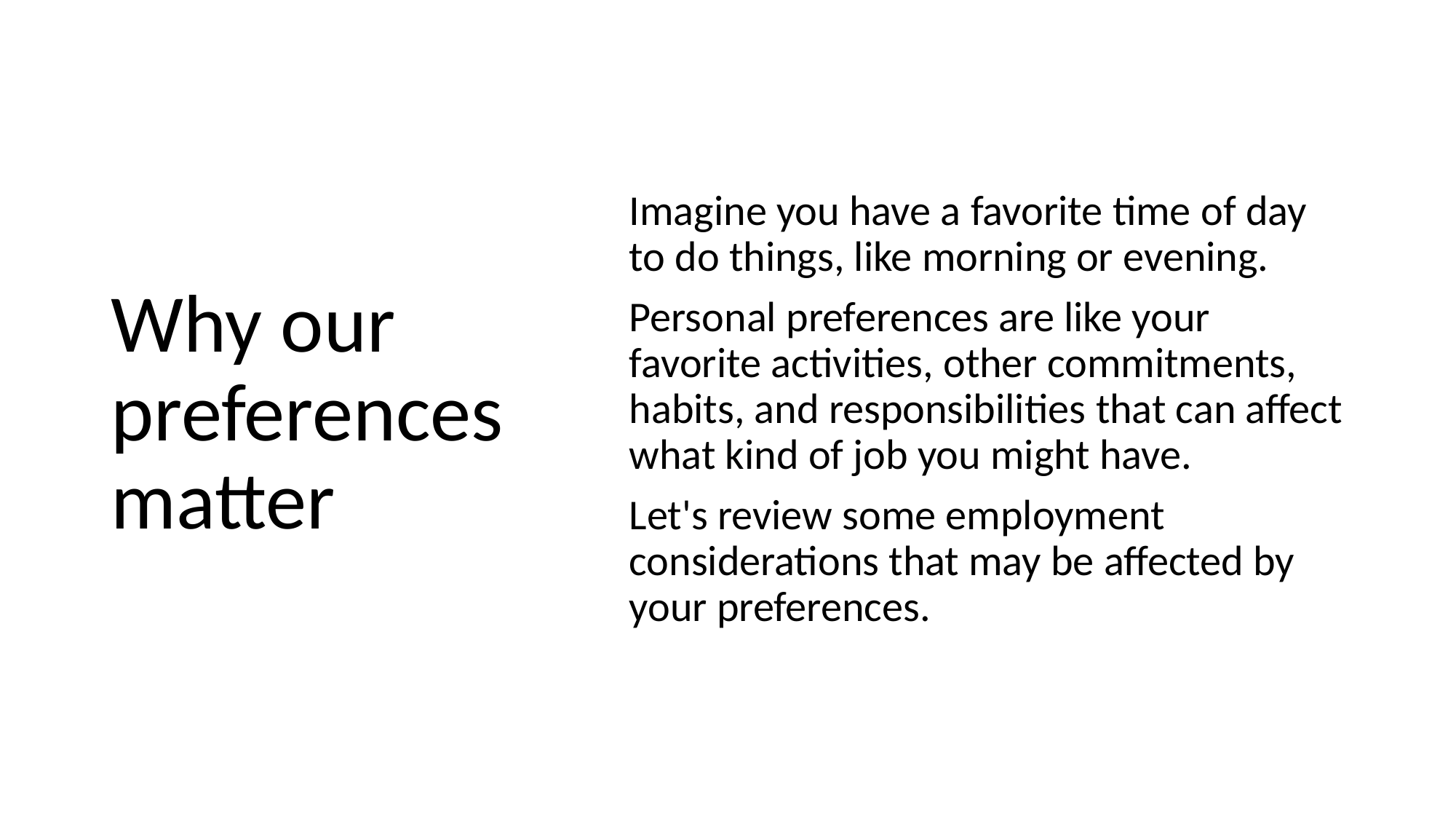

Imagine you have a favorite time of day to do things, like morning or evening.
Personal preferences are like your favorite activities, other commitments, habits, and responsibilities that can affect what kind of job you might have.
Let's review some employment considerations that may be affected by your preferences.
# Why our preferences matter